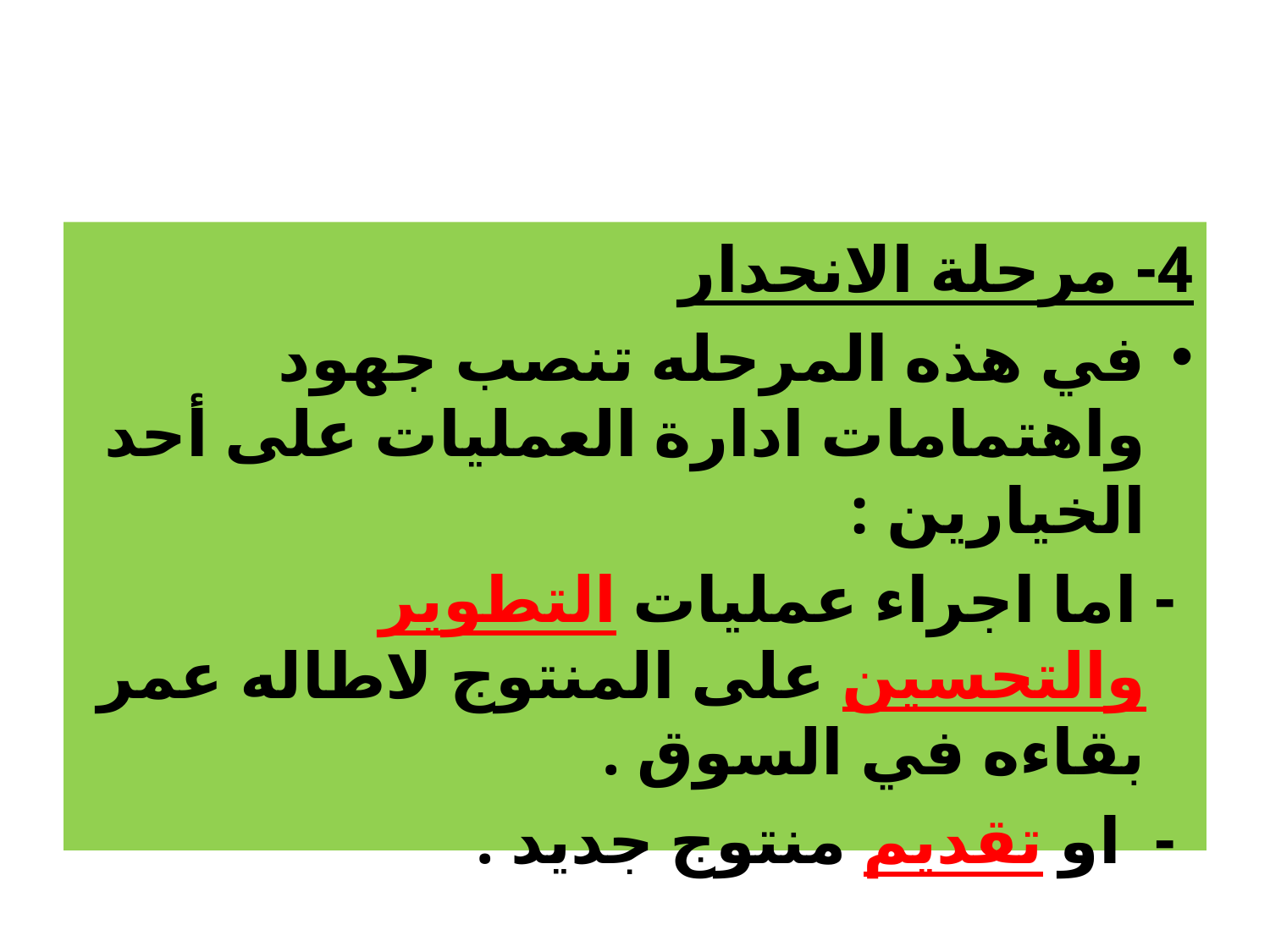

#
4- مرحلة الانحدار
في هذه المرحله تنصب جهود واهتمامات ادارة العمليات على أحد الخيارين :
 - اما اجراء عمليات التطوير والتحسين على المنتوج لاطاله عمر بقاءه في السوق .
 -  او تقديم منتوج جديد .